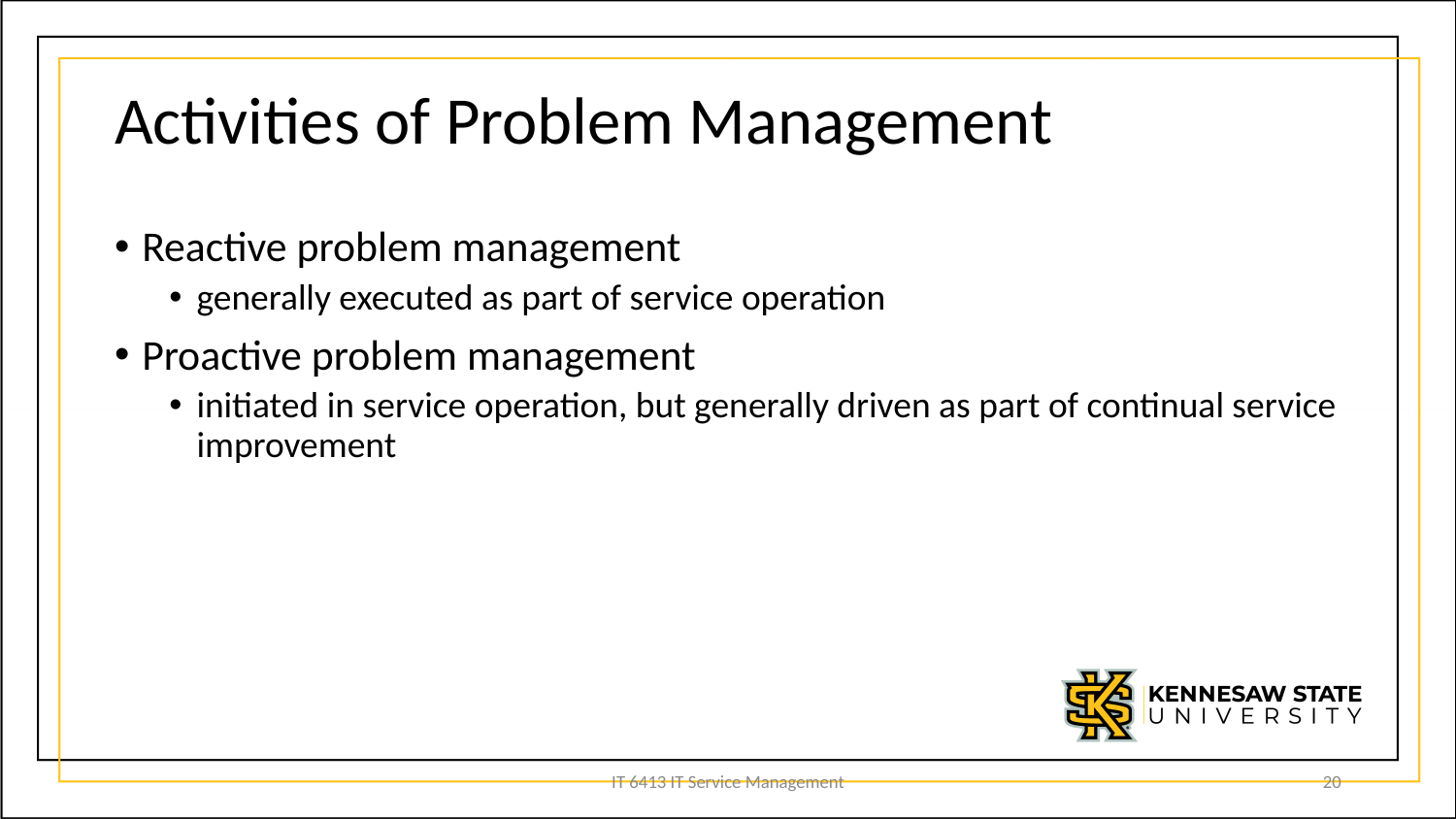

# Activities of Problem Management
Reactive problem management
generally executed as part of service operation
Proactive problem management
initiated in service operation, but generally driven as part of continual service improvement
IT 6413 IT Service Management
20